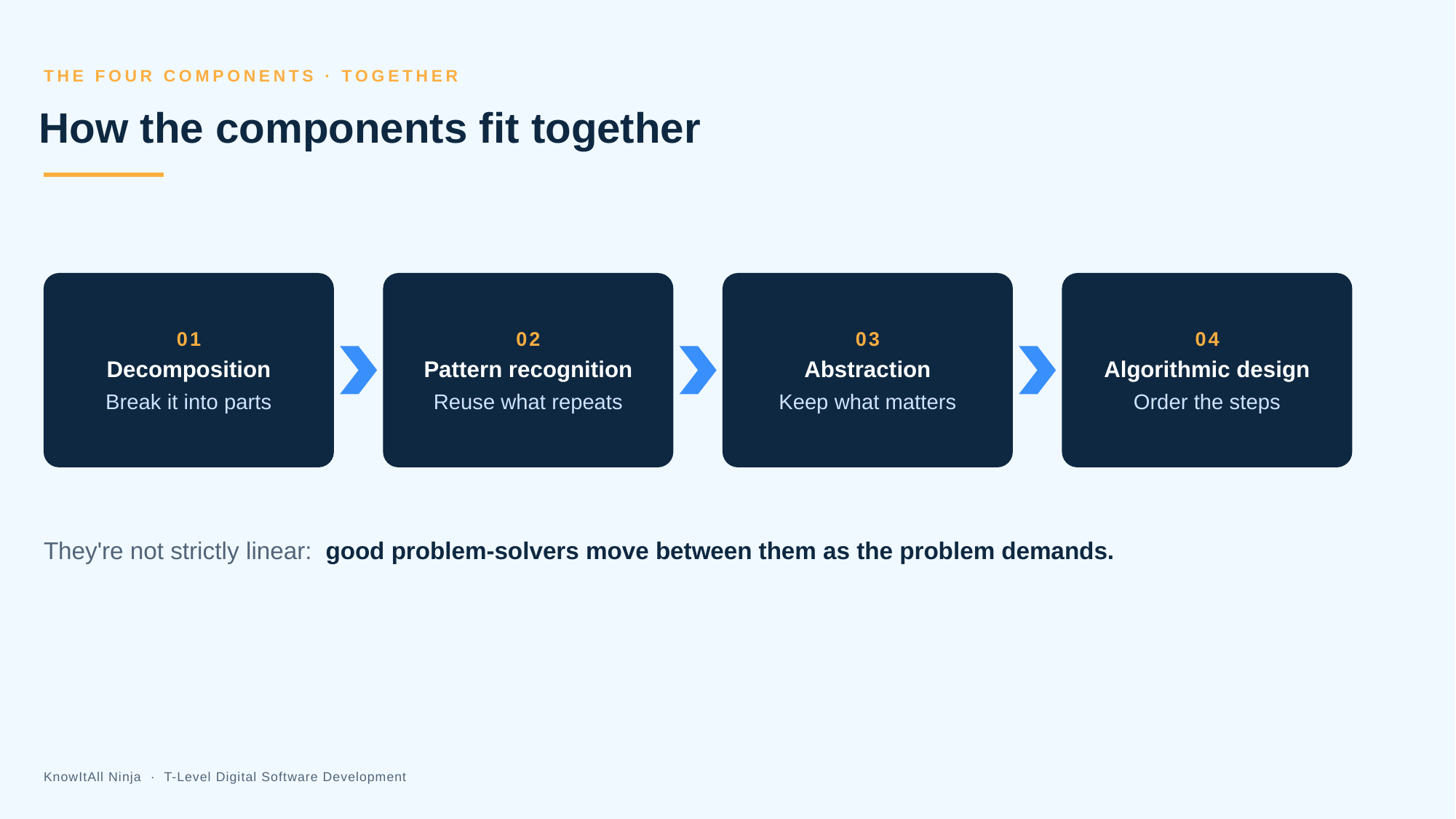

THE FOUR COMPONENTS · TOGETHER
How the components fit together

01
Decomposition
Break it into parts

02
Pattern recognition
Reuse what repeats

03
Abstraction
Keep what matters

04
Algorithmic design
Order the steps

They're not strictly linear:  good problem-solvers move between them as the problem demands.
KnowItAll Ninja  ·  T-Level Digital Software Development